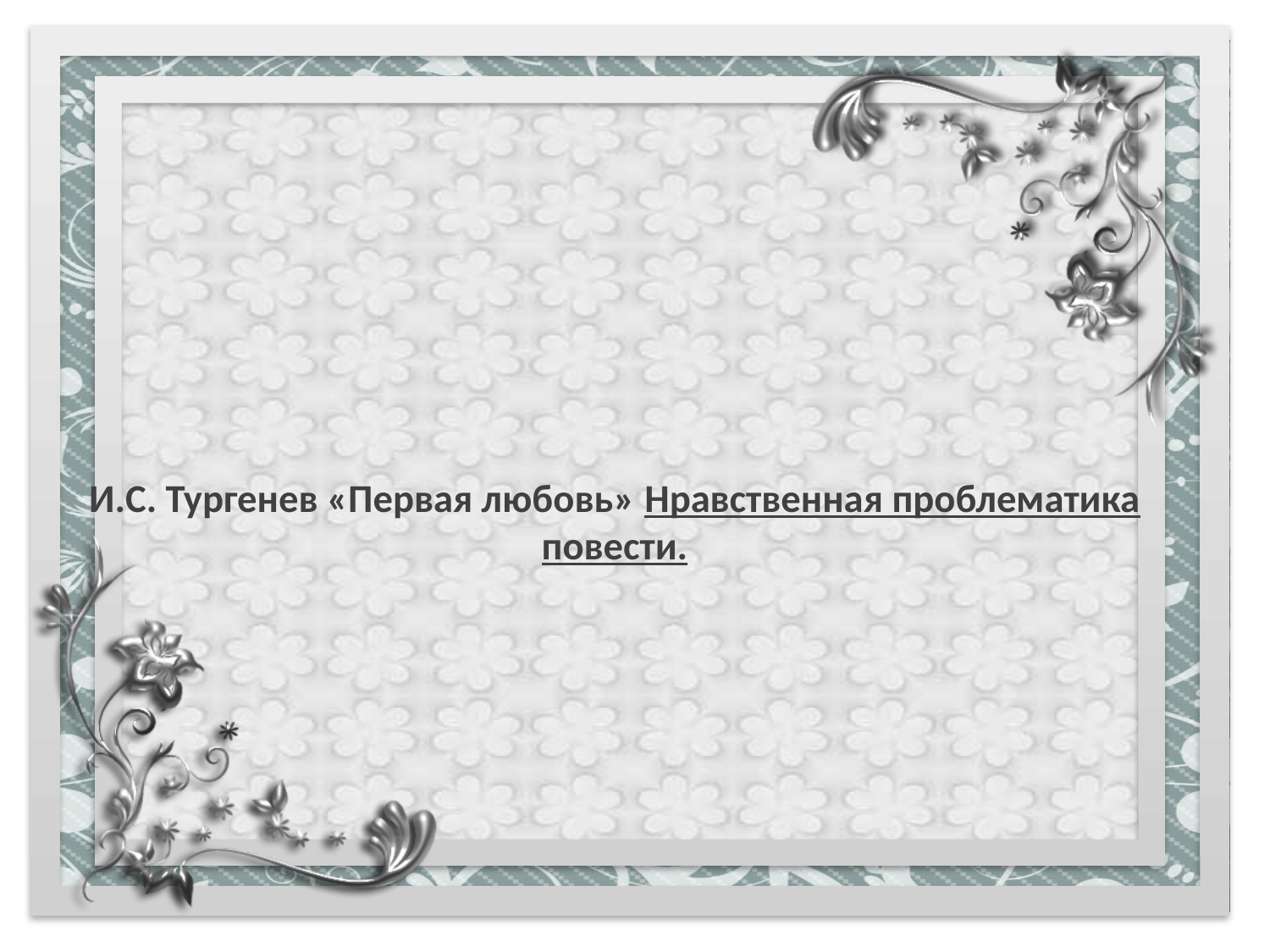

# И.С. Тургенев «Первая любовь» Нравственная проблематика повести.